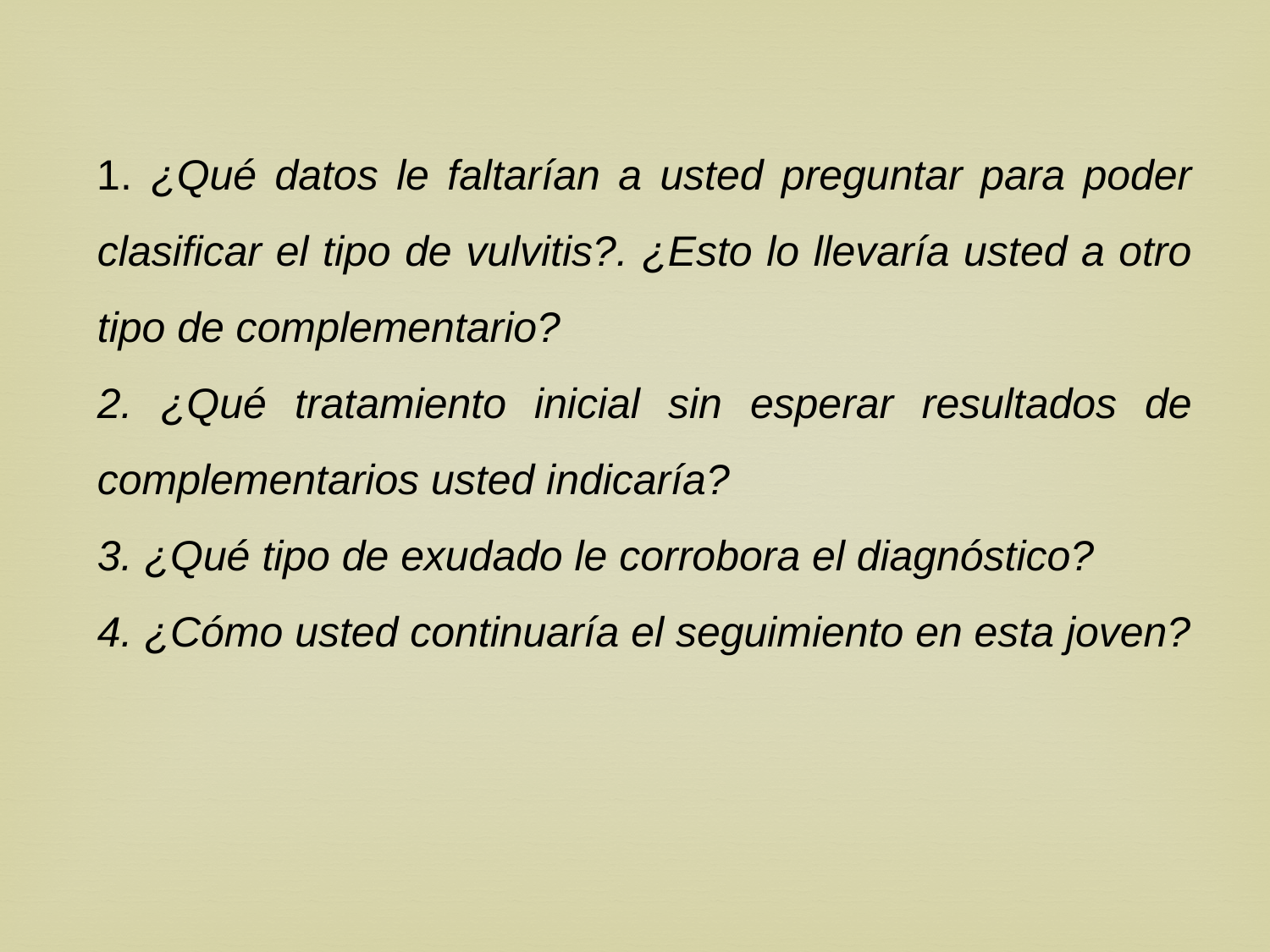

1. ¿Qué datos le faltarían a usted preguntar para poder clasificar el tipo de vulvitis?. ¿Esto lo llevaría usted a otro tipo de complementario?
2. ¿Qué tratamiento inicial sin esperar resultados de complementarios usted indicaría?
3. ¿Qué tipo de exudado le corrobora el diagnóstico?
4. ¿Cómo usted continuaría el seguimiento en esta joven?